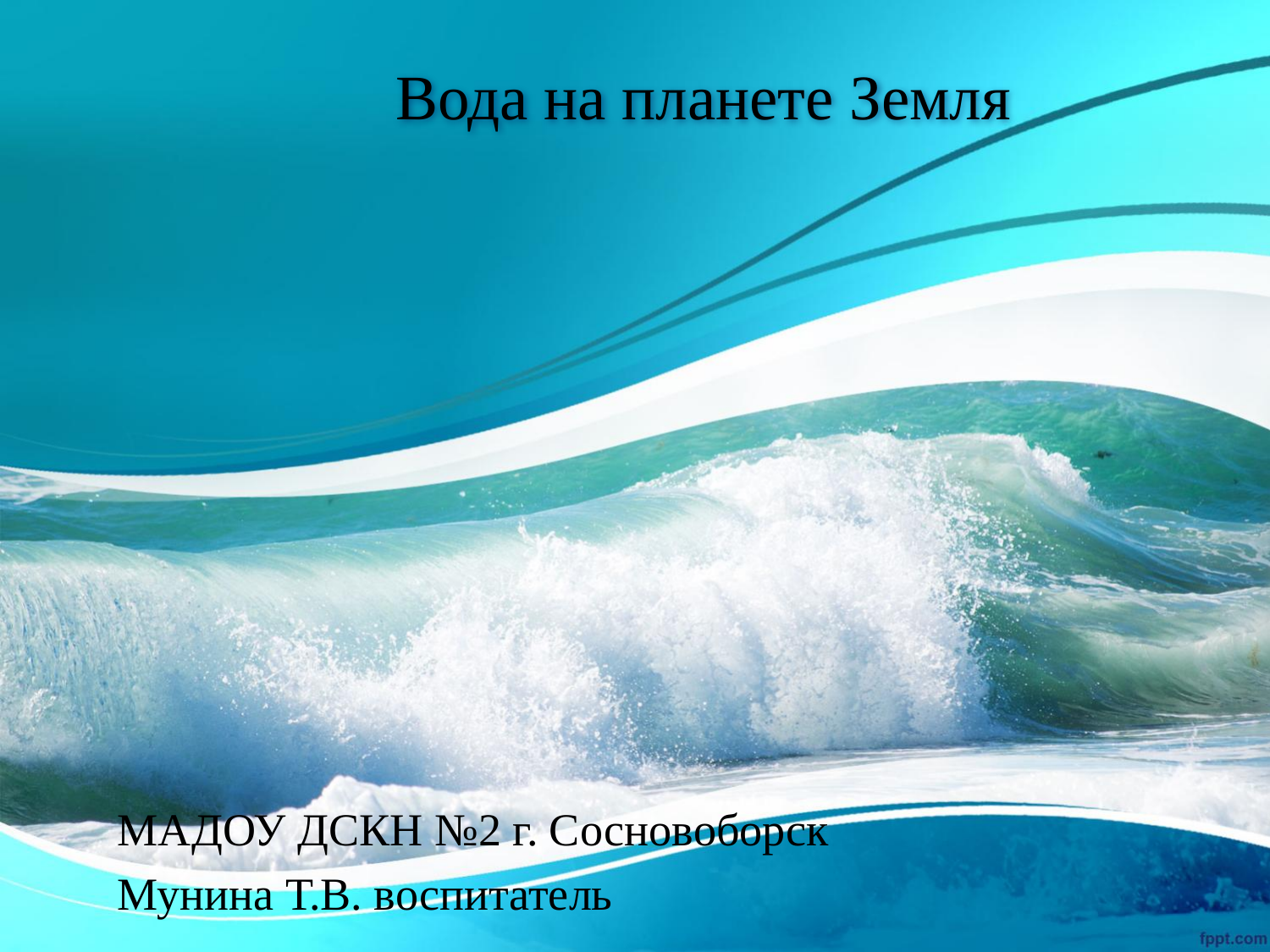

# Вода на планете Земля
МАДОУ ДСКН №2 г. Сосновоборск
Мунина Т.В. воспитатель